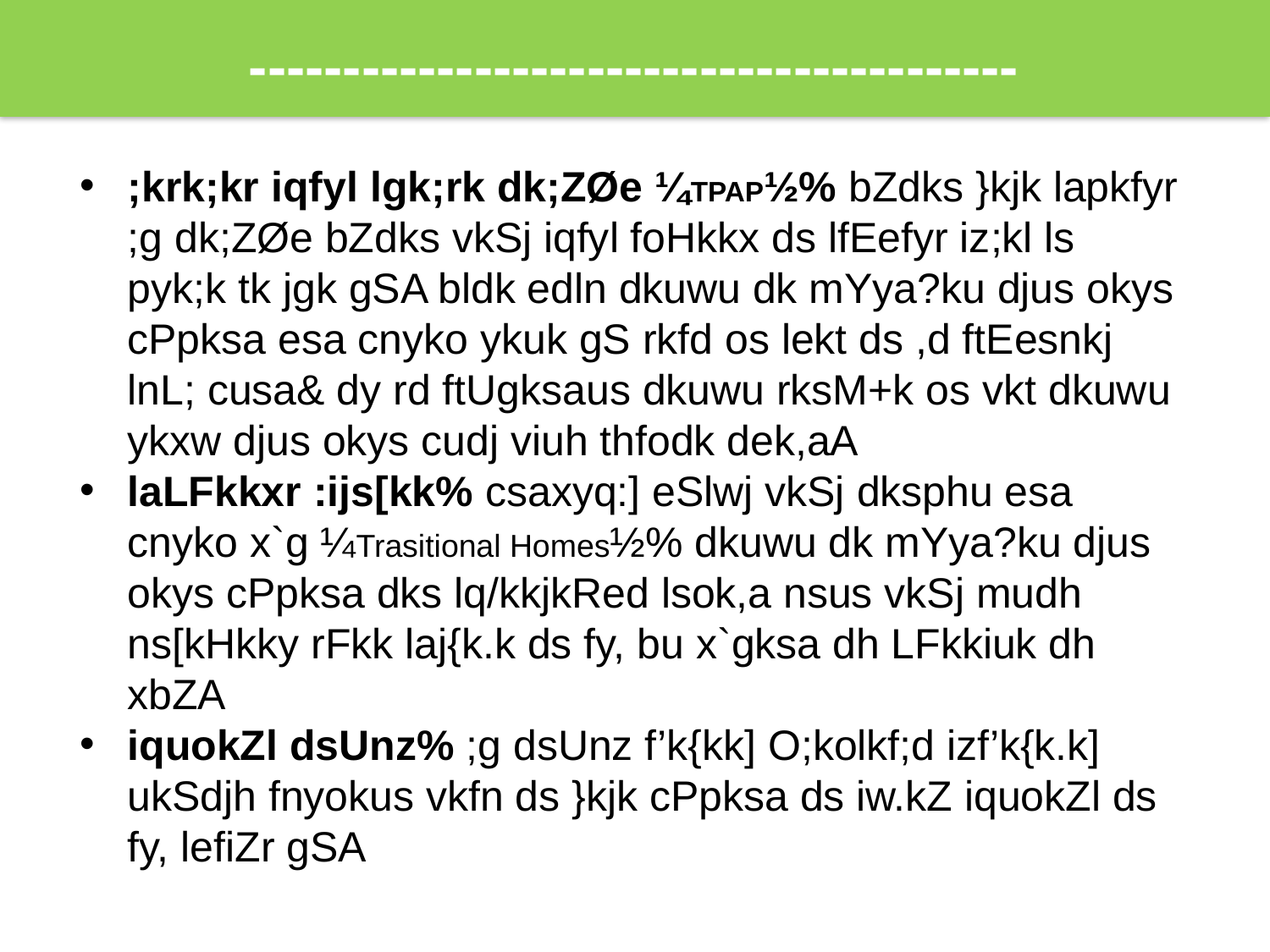

-----------------------------------------
;krk;kr iqfyl lgk;rk dk;ZØe ¼TPAP½% bZdks }kjk lapkfyr ;g dk;ZØe bZdks vkSj iqfyl foHkkx ds lfEefyr iz;kl ls pyk;k tk jgk gSA bldk edln dkuwu dk mYya?ku djus okys cPpksa esa cnyko ykuk gS rkfd os lekt ds ,d ftEesnkj lnL; cusa& dy rd ftUgksaus dkuwu rksM+k os vkt dkuwu ykxw djus okys cudj viuh thfodk dek,aA
laLFkkxr :ijs[kk% csaxyq:] eSlwj vkSj dksphu esa cnyko x`g ¼Trasitional Homes½% dkuwu dk mYya?ku djus okys cPpksa dks lq/kkjkRed lsok,a nsus vkSj mudh ns[kHkky rFkk laj{k.k ds fy, bu x`gksa dh LFkkiuk dh xbZA
iquokZl dsUnz% ;g dsUnz f’k{kk] O;kolkf;d izf’k{k.k] ukSdjh fnyokus vkfn ds }kjk cPpksa ds iw.kZ iquokZl ds fy, lefiZr gSA